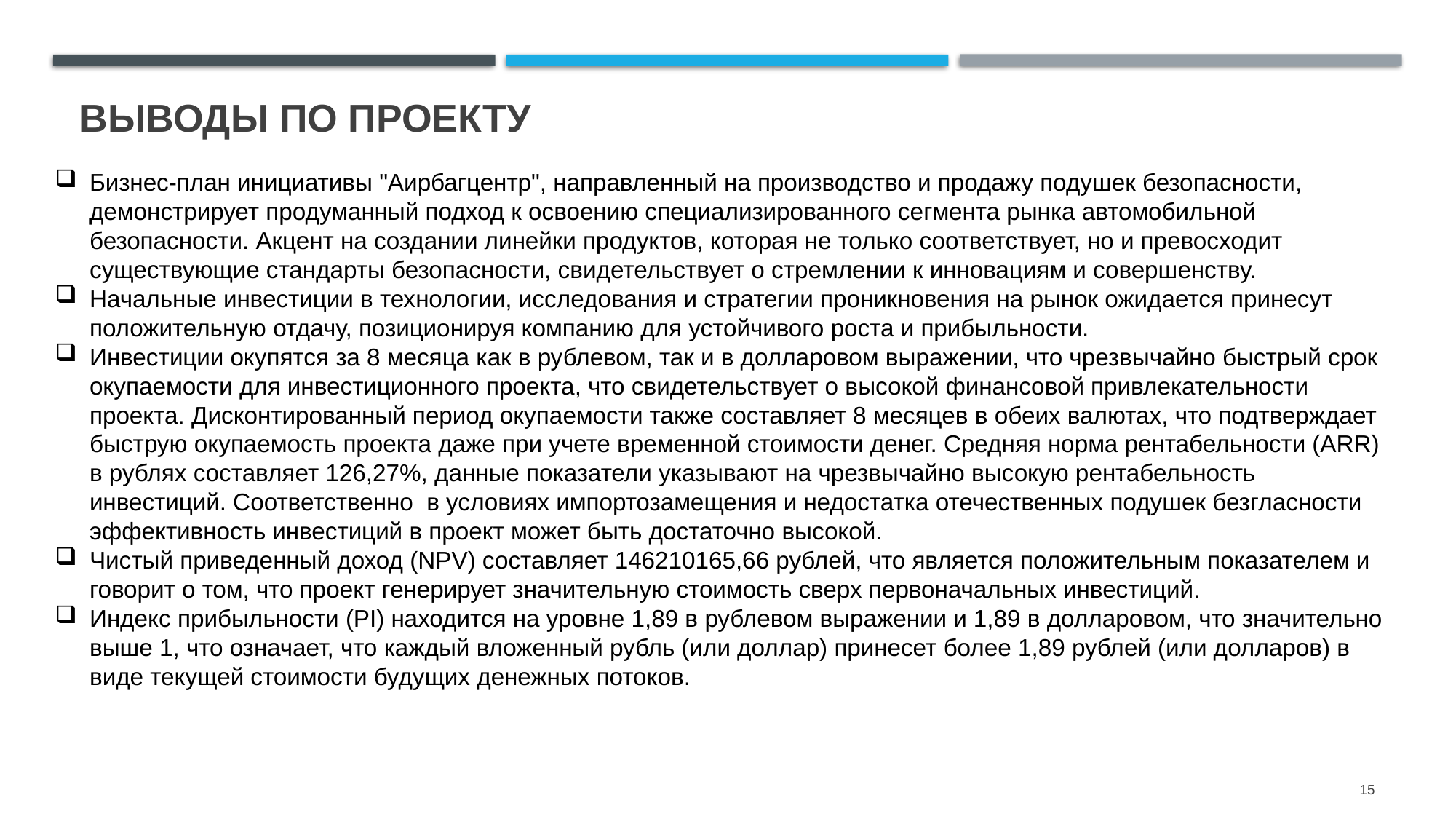

# Выводы по проекту
Бизнес-план инициативы "Аирбагцентр", направленный на производство и продажу подушек безопасности, демонстрирует продуманный подход к освоению специализированного сегмента рынка автомобильной безопасности. Акцент на создании линейки продуктов, которая не только соответствует, но и превосходит существующие стандарты безопасности, свидетельствует о стремлении к инновациям и совершенству.
Начальные инвестиции в технологии, исследования и стратегии проникновения на рынок ожидается принесут положительную отдачу, позиционируя компанию для устойчивого роста и прибыльности.
Инвестиции окупятся за 8 месяца как в рублевом, так и в долларовом выражении, что чрезвычайно быстрый срок окупаемости для инвестиционного проекта, что свидетельствует о высокой финансовой привлекательности проекта. Дисконтированный период окупаемости также составляет 8 месяцев в обеих валютах, что подтверждает быструю окупаемость проекта даже при учете временной стоимости денег. Средняя норма рентабельности (ARR) в рублях составляет 126,27%, данные показатели указывают на чрезвычайно высокую рентабельность инвестиций. Соответственно  в условиях импортозамещения и недостатка отечественных подушек безгласности эффективность инвестиций в проект может быть достаточно высокой.
Чистый приведенный доход (NPV) составляет 146210165,66 рублей, что является положительным показателем и говорит о том, что проект генерирует значительную стоимость сверх первоначальных инвестиций.
Индекс прибыльности (PI) находится на уровне 1,89 в рублевом выражении и 1,89 в долларовом, что значительно выше 1, что означает, что каждый вложенный рубль (или доллар) принесет более 1,89 рублей (или долларов) в виде текущей стоимости будущих денежных потоков.

15